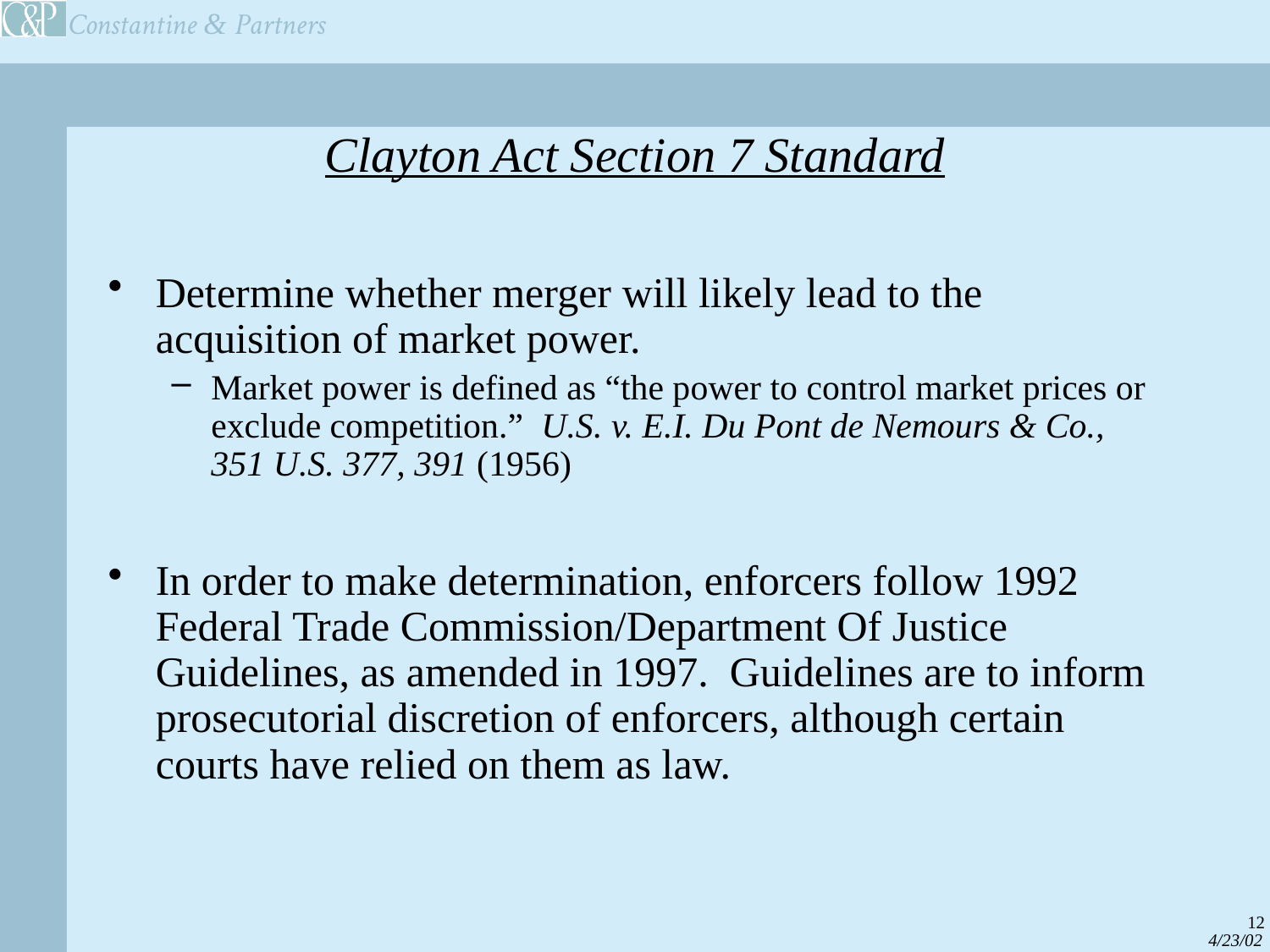

# Clayton Act Section 7 Standard
Determine whether merger will likely lead to the acquisition of market power.
Market power is defined as “the power to control market prices or exclude competition.”  U.S. v. E.I. Du Pont de Nemours & Co., 351 U.S. 377, 391 (1956)

In order to make determination, enforcers follow 1992 Federal Trade Commission/Department Of Justice Guidelines, as amended in 1997.  Guidelines are to inform prosecutorial discretion of enforcers, although certain courts have relied on them as law.